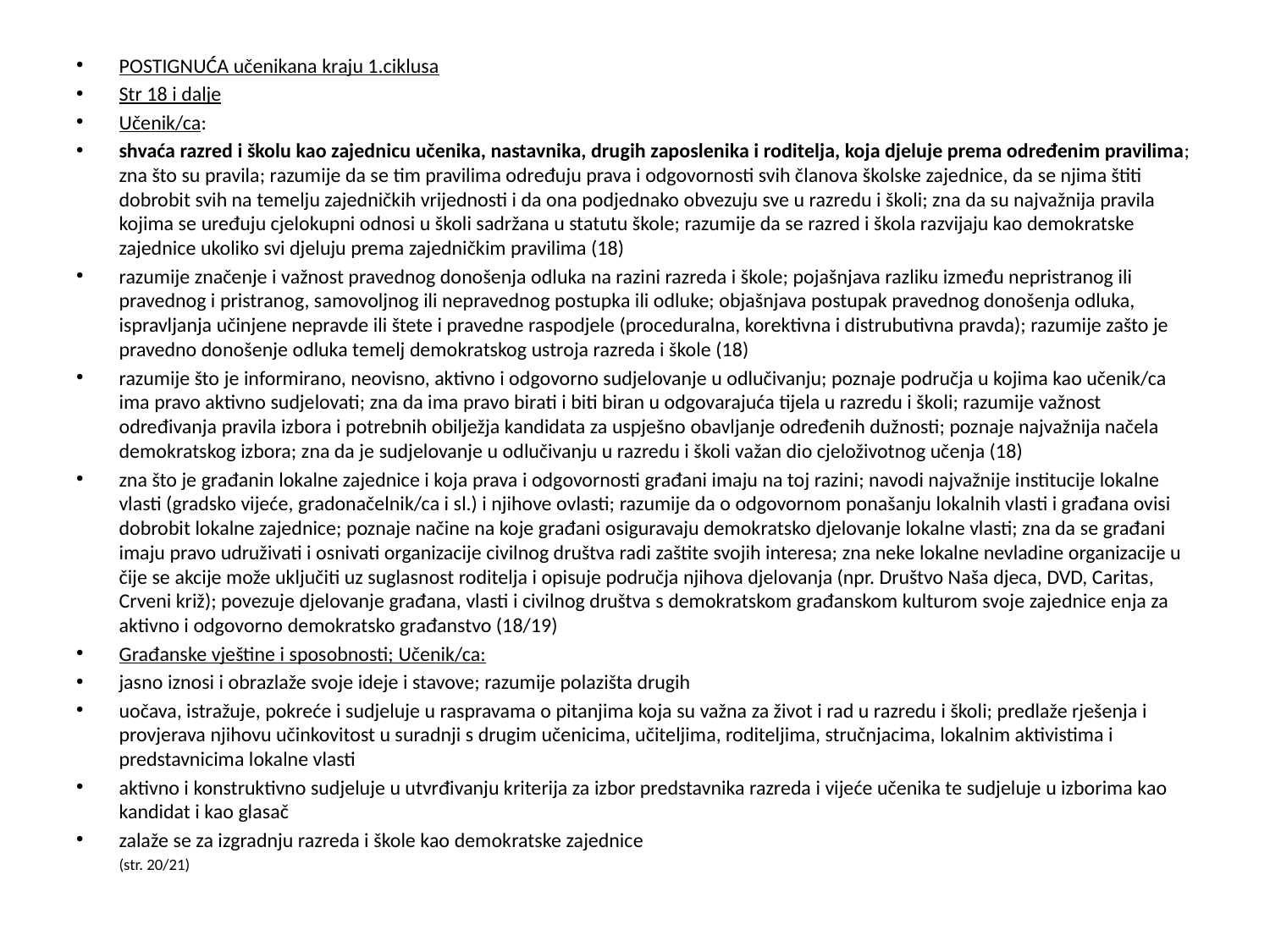

POSTIGNUĆA učenikana kraju 1.ciklusa
Str 18 i dalje
Učenik/ca:
shvaća razred i školu kao zajednicu učenika, nastavnika, drugih zaposlenika i roditelja, koja djeluje prema određenim pravilima; zna što su pravila; razumije da se tim pravilima određuju prava i odgovornosti svih članova školske zajednice, da se njima štiti dobrobit svih na temelju zajedničkih vrijednosti i da ona podjednako obvezuju sve u razredu i školi; zna da su najvažnija pravila kojima se uređuju cjelokupni odnosi u školi sadržana u statutu škole; razumije da se razred i škola razvijaju kao demokratske zajednice ukoliko svi djeluju prema zajedničkim pravilima (18)
razumije značenje i važnost pravednog donošenja odluka na razini razreda i škole; pojašnjava razliku između nepristranog ili pravednog i pristranog, samovoljnog ili nepravednog postupka ili odluke; objašnjava postupak pravednog donošenja odluka, ispravljanja učinjene nepravde ili štete i pravedne raspodjele (proceduralna, korektivna i distrubutivna pravda); razumije zašto je pravedno donošenje odluka temelj demokratskog ustroja razreda i škole (18)
razumije što je informirano, neovisno, aktivno i odgovorno sudjelovanje u odlučivanju; poznaje područja u kojima kao učenik/ca ima pravo aktivno sudjelovati; zna da ima pravo birati i biti biran u odgovarajuća tijela u razredu i školi; razumije važnost određivanja pravila izbora i potrebnih obilježja kandidata za uspješno obavljanje određenih dužnosti; poznaje najvažnija načela demokratskog izbora; zna da je sudjelovanje u odlučivanju u razredu i školi važan dio cjeloživotnog učenja (18)
zna što je građanin lokalne zajednice i koja prava i odgovornosti građani imaju na toj razini; navodi najvažnije institucije lokalne vlasti (gradsko vijeće, gradonačelnik/ca i sl.) i njihove ovlasti; razumije da o odgovornom ponašanju lokalnih vlasti i građana ovisi dobrobit lokalne zajednice; poznaje načine na koje građani osiguravaju demokratsko djelovanje lokalne vlasti; zna da se građani imaju pravo udruživati i osnivati organizacije civilnog društva radi zaštite svojih interesa; zna neke lokalne nevladine organizacije u čije se akcije može uključiti uz suglasnost roditelja i opisuje područja njihova djelovanja (npr. Društvo Naša djeca, DVD, Caritas, Crveni križ); povezuje djelovanje građana, vlasti i civilnog društva s demokratskom građanskom kulturom svoje zajednice enja za aktivno i odgovorno demokratsko građanstvo (18/19)
Građanske vještine i sposobnosti; Učenik/ca:
jasno iznosi i obrazlaže svoje ideje i stavove; razumije polazišta drugih
uočava, istražuje, pokreće i sudjeluje u raspravama o pitanjima koja su važna za život i rad u razredu i školi; predlaže rješenja i provjerava njihovu učinkovitost u suradnji s drugim učenicima, učiteljima, roditeljima, stručnjacima, lokalnim aktivistima i predstavnicima lokalne vlasti
aktivno i konstruktivno sudjeluje u utvrđivanju kriterija za izbor predstavnika razreda i vijeće učenika te sudjeluje u izborima kao kandidat i kao glasač
zalaže se za izgradnju razreda i škole kao demokratske zajednice
	(str. 20/21)